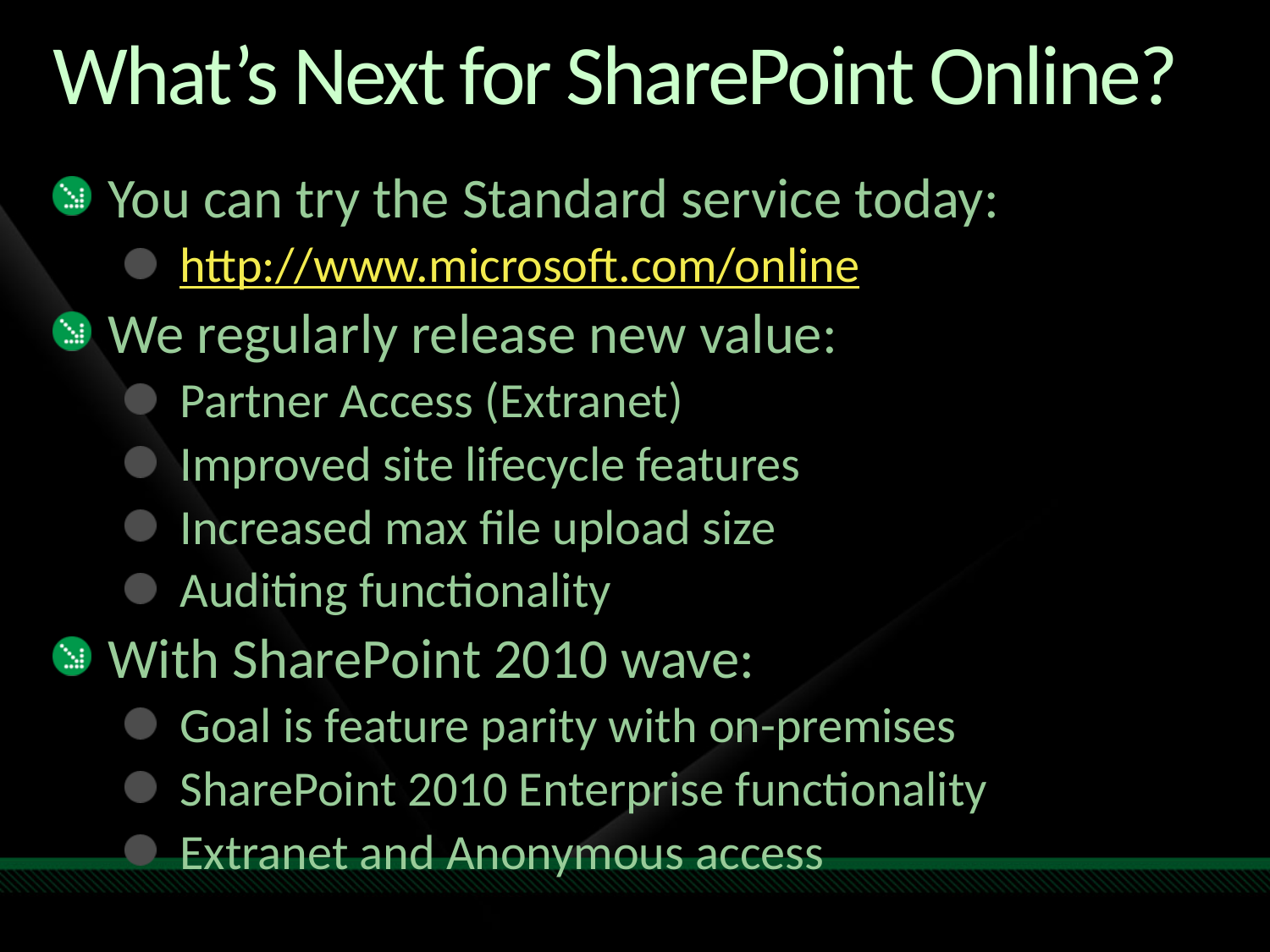

# What’s Next for SharePoint Online?
You can try the Standard service today:
http://www.microsoft.com/online
We regularly release new value:
Partner Access (Extranet)
Improved site lifecycle features
Increased max file upload size
Auditing functionality
With SharePoint 2010 wave:
Goal is feature parity with on-premises
SharePoint 2010 Enterprise functionality
Extranet and Anonymous access